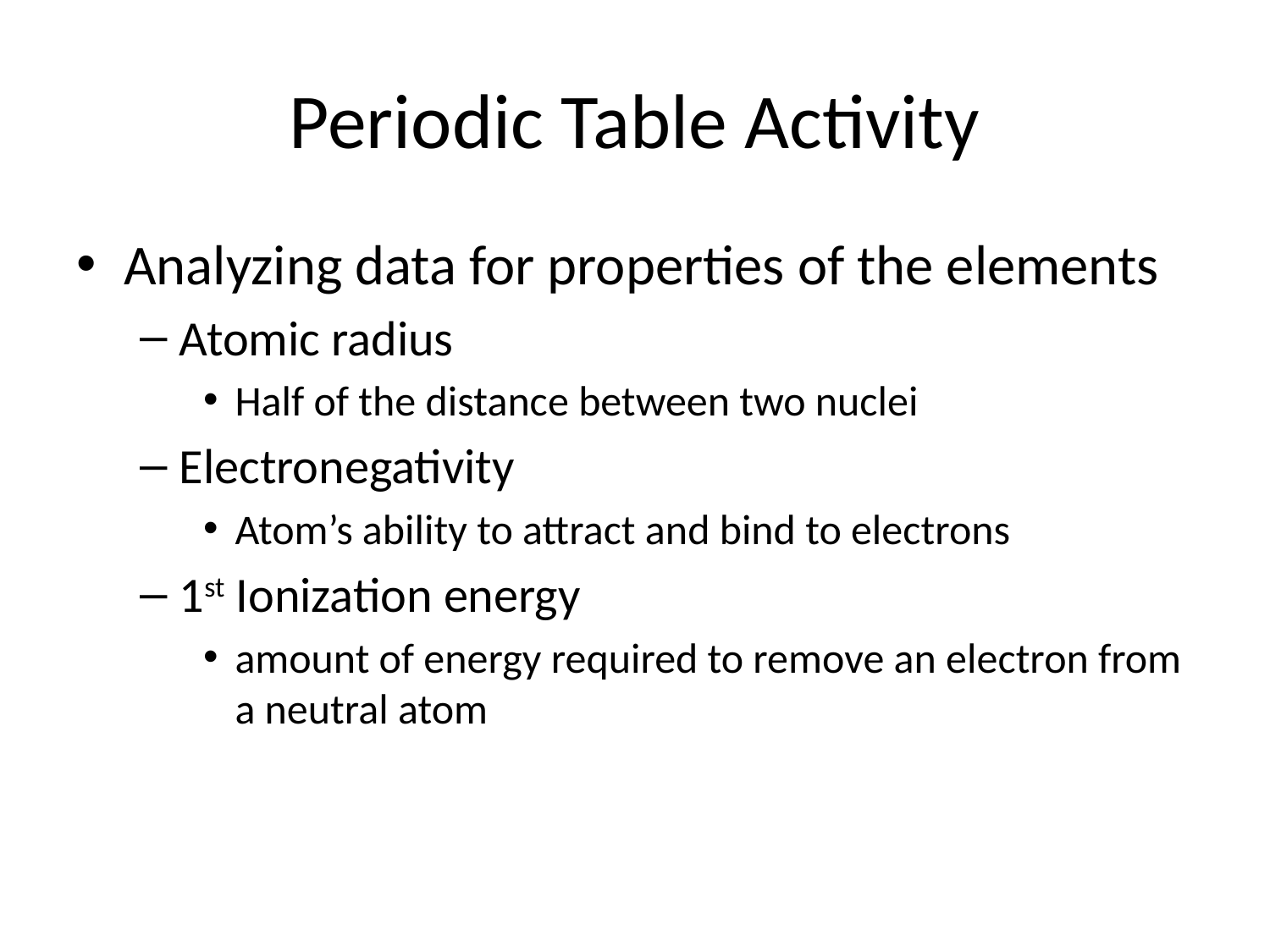

# Periodic Table Activity
Analyzing data for properties of the elements
Atomic radius
Half of the distance between two nuclei
Electronegativity
Atom’s ability to attract and bind to electrons
1st Ionization energy
amount of energy required to remove an electron from a neutral atom